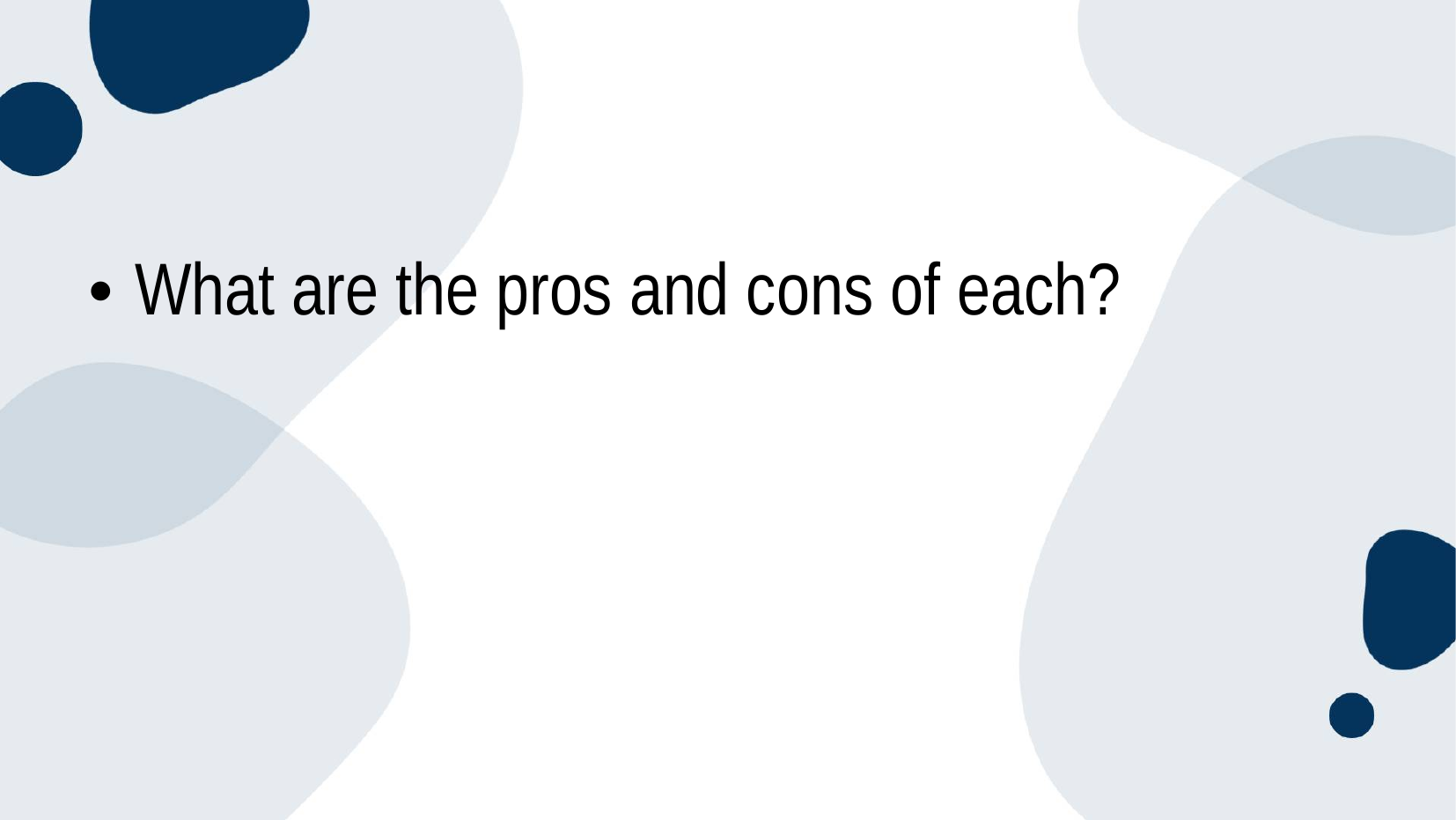

What are the pros and cons of each?